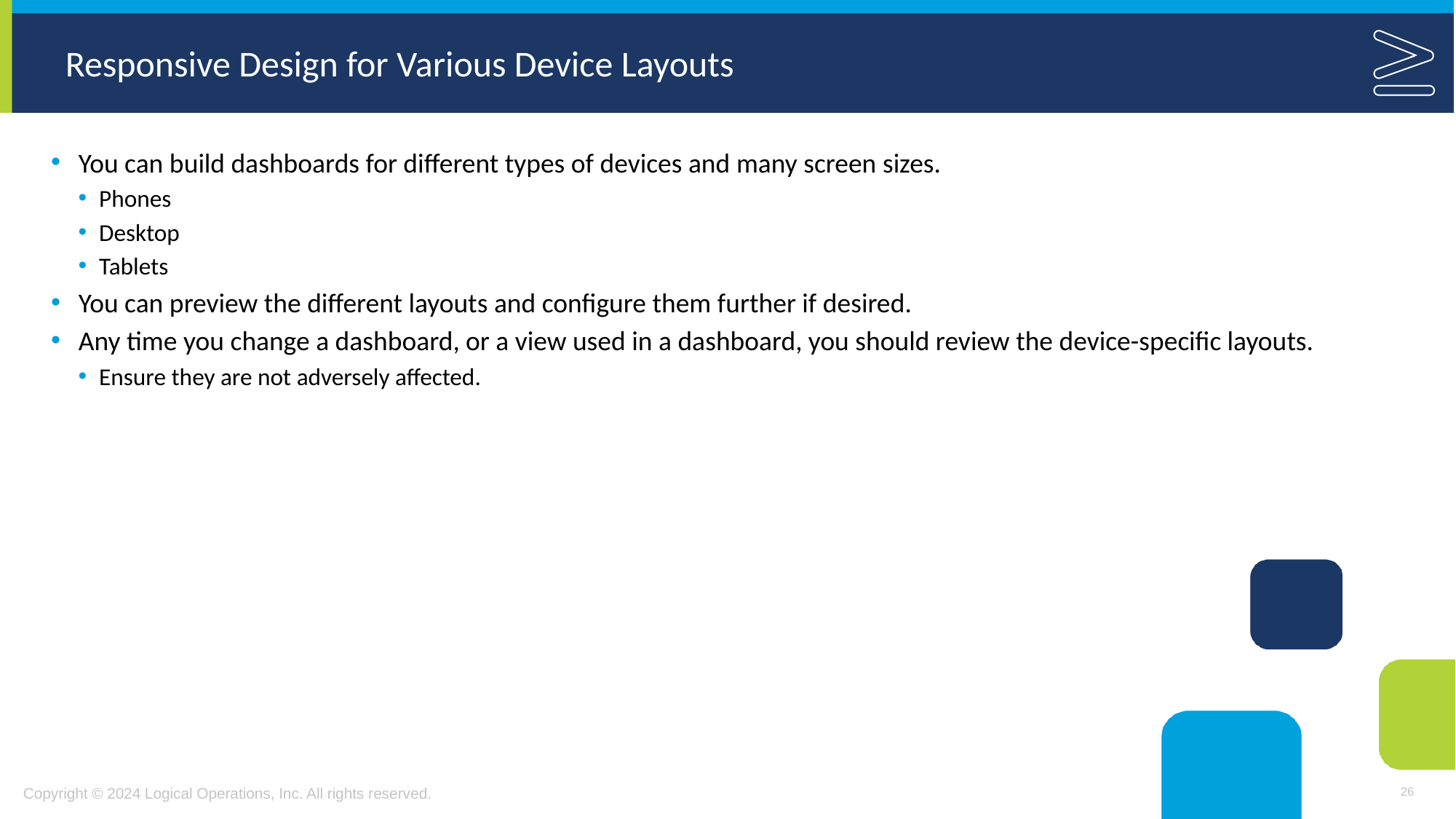

# Responsive Design for Various Device Layouts
You can build dashboards for different types of devices and many screen sizes.
Phones
Desktop
Tablets
You can preview the different layouts and configure them further if desired.
Any time you change a dashboard, or a view used in a dashboard, you should review the device-specific layouts.
Ensure they are not adversely affected.
26